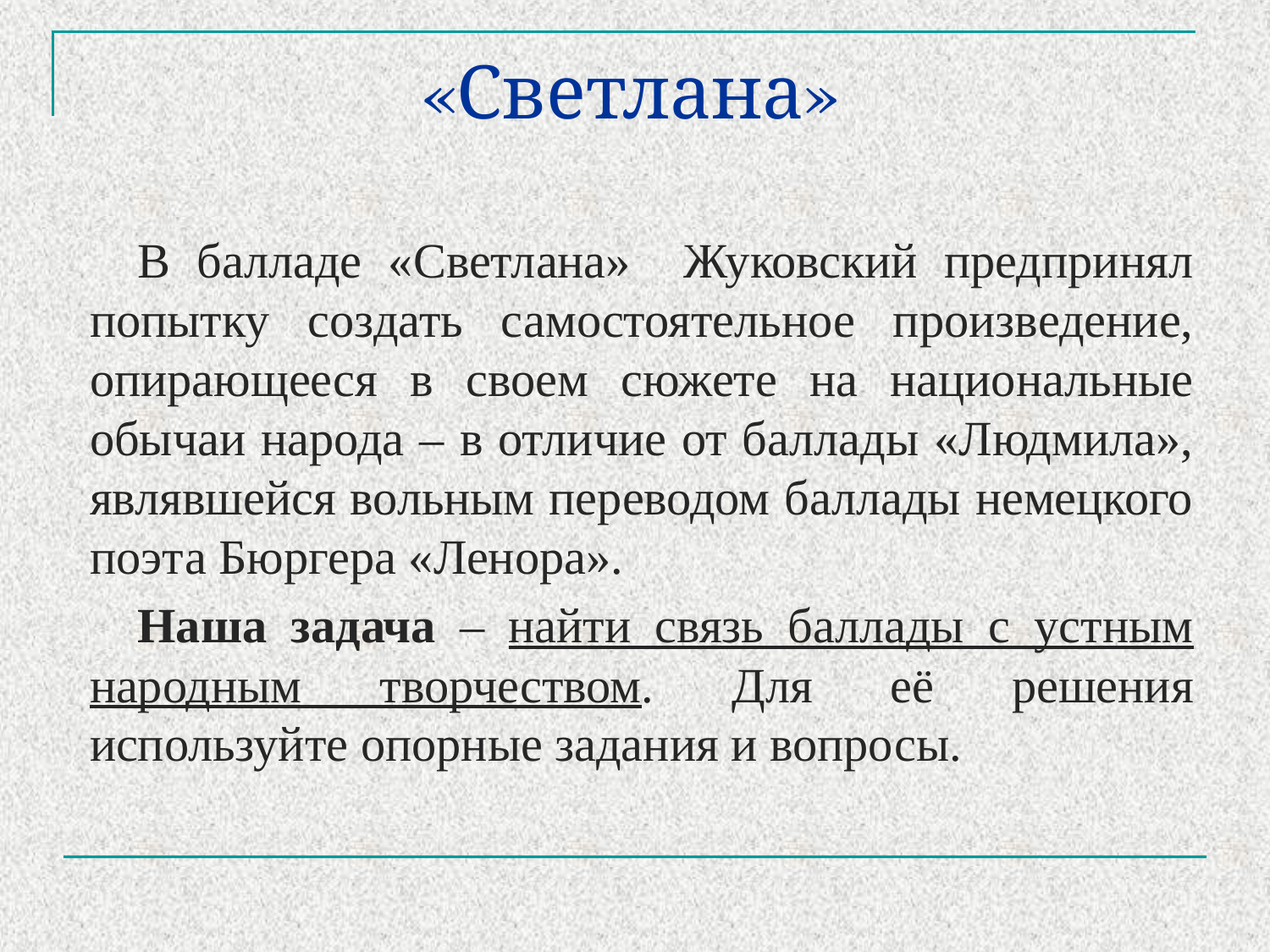

# «Светлана»
В балладе «Светлана»  Жуковский предпринял попытку создать самостоятельное произведение, опирающееся в своем сюжете на национальные обычаи народа – в отличие от баллады «Людмила», являвшейся вольным переводом баллады немецкого поэта Бюргера «Ленора».
Наша задача – найти связь баллады с устным народным творчеством. Для её решения используйте опорные задания и вопросы.